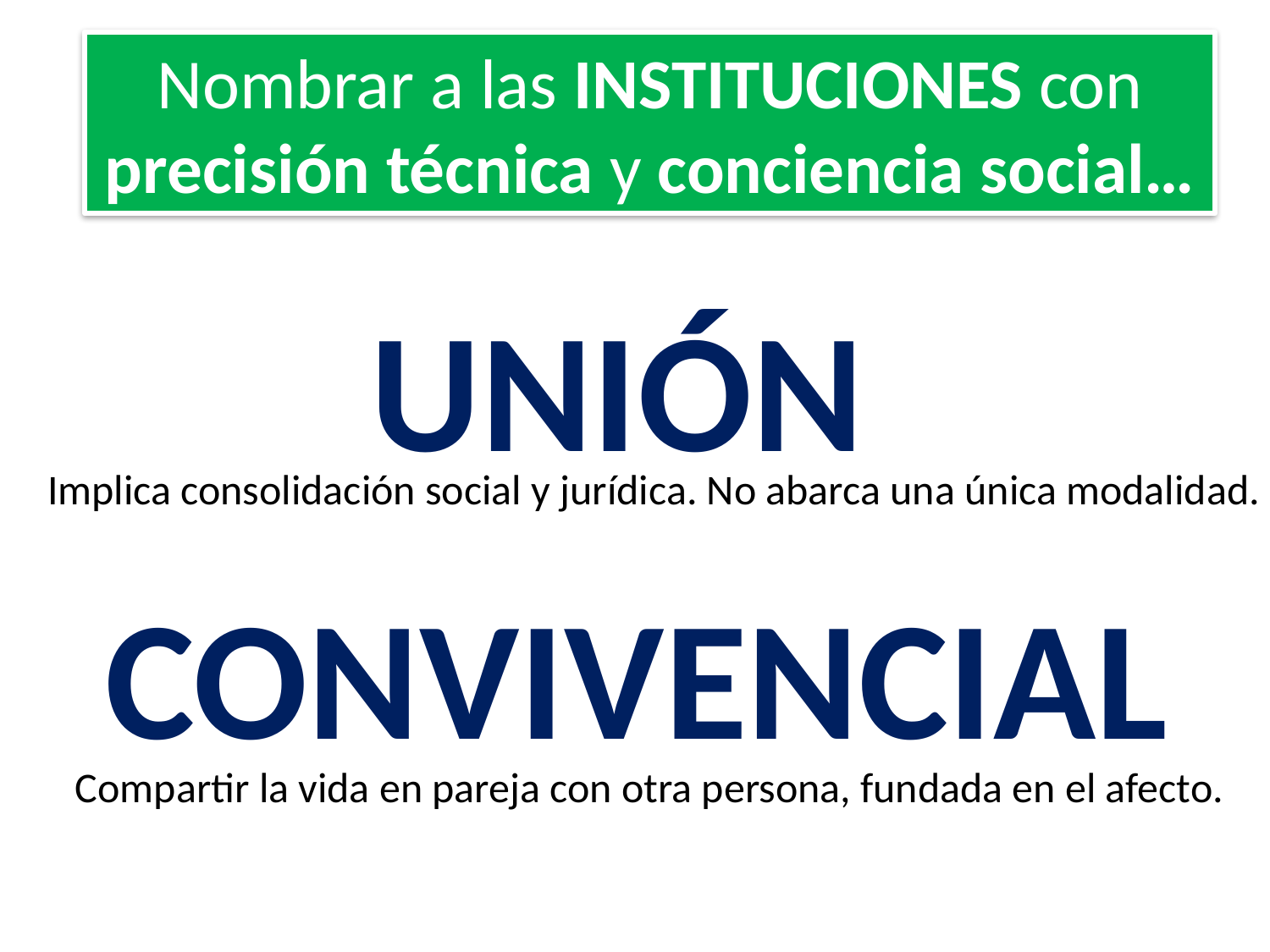

Nombrar a las INSTITUCIONES con precisión técnica y conciencia social…

UNIÓN

CONVIVENCIAL
Implica consolidación social y jurídica. No abarca una única modalidad.
Compartir la vida en pareja con otra persona, fundada en el afecto.